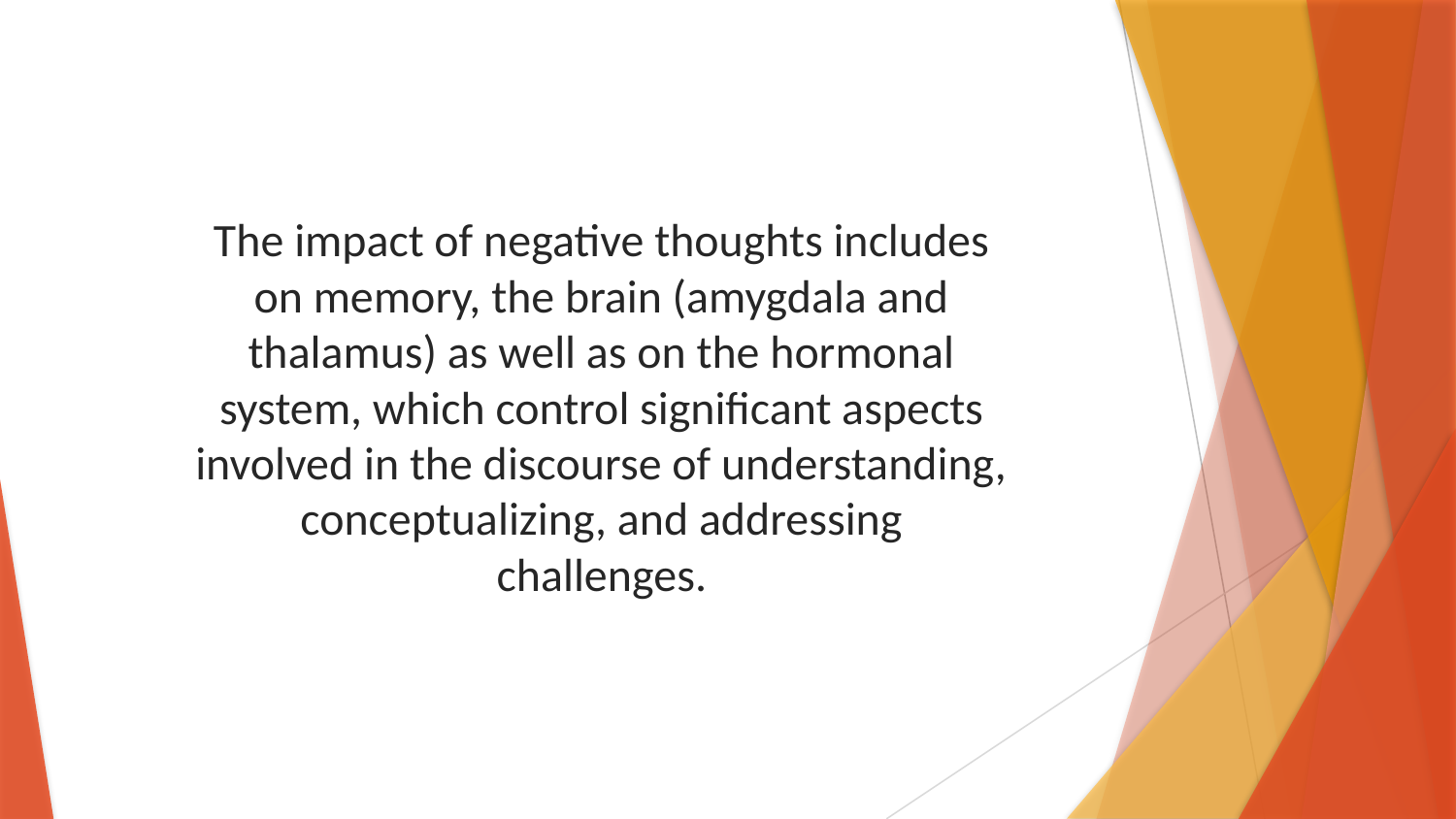

The impact of negative thoughts includes on memory, the brain (amygdala and thalamus) as well as on the hormonal system, which control significant aspects involved in the discourse of understanding, conceptualizing, and addressing challenges.